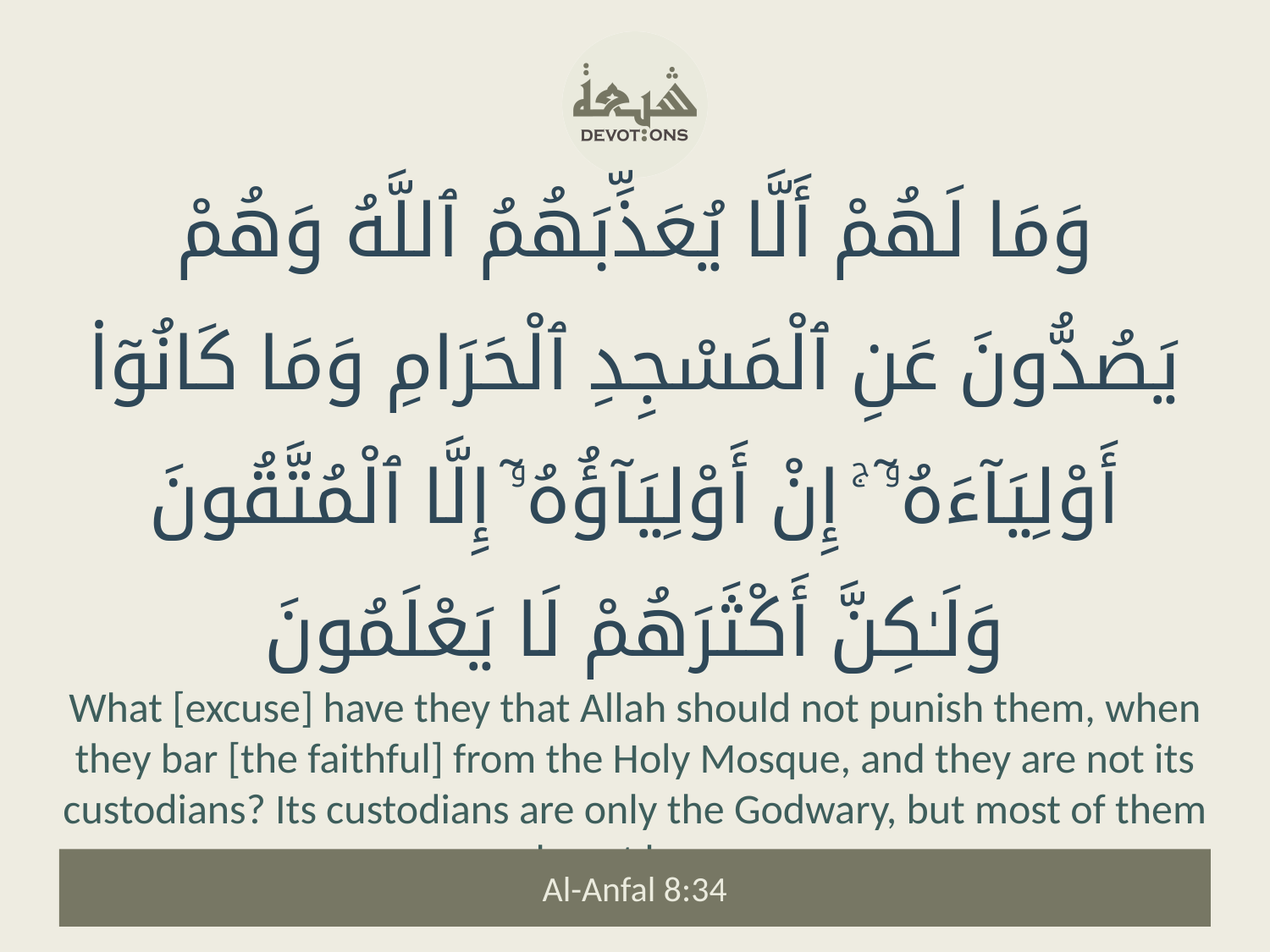

وَمَا لَهُمْ أَلَّا يُعَذِّبَهُمُ ٱللَّهُ وَهُمْ يَصُدُّونَ عَنِ ٱلْمَسْجِدِ ٱلْحَرَامِ وَمَا كَانُوٓا۟ أَوْلِيَآءَهُۥٓ ۚ إِنْ أَوْلِيَآؤُهُۥٓ إِلَّا ٱلْمُتَّقُونَ وَلَـٰكِنَّ أَكْثَرَهُمْ لَا يَعْلَمُونَ
What [excuse] have they that Allah should not punish them, when they bar [the faithful] from the Holy Mosque, and they are not its custodians? Its custodians are only the Godwary, but most of them do not know.
Al-Anfal 8:34